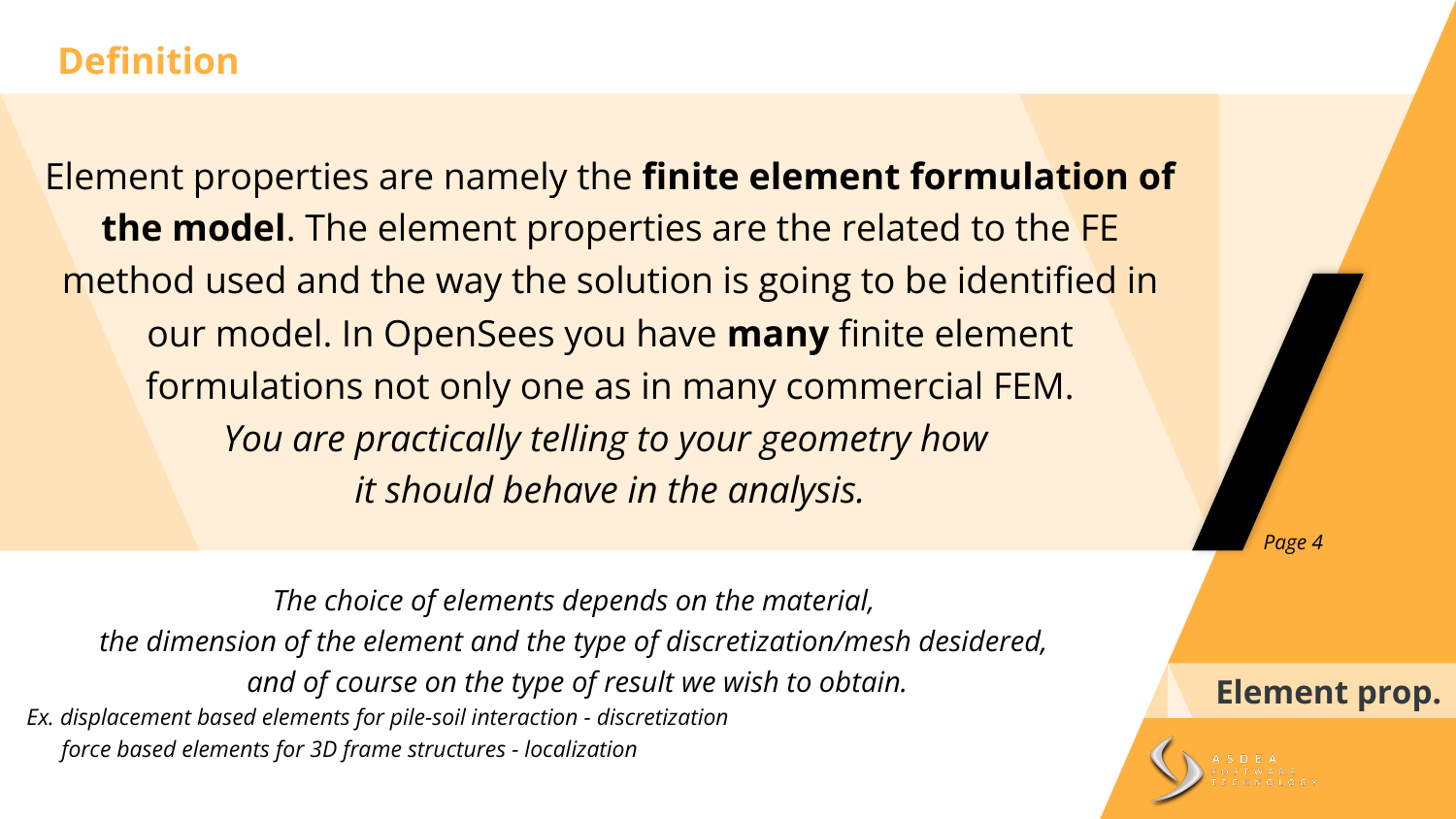

Definition
Element properties are namely the finite element formulation of the model. The element properties are the related to the FE method used and the way the solution is going to be identified in our model. In OpenSees you have many finite element formulations not only one as in many commercial FEM.
You are practically telling to your geometry how
it should behave in the analysis.
Page 4
The choice of elements depends on the material,
the dimension of the element and the type of discretization/mesh desidered,
and of course on the type of result we wish to obtain.
Ex. displacement based elements for pile-soil interaction - discretization
      force based elements for 3D frame structures - localization

Element prop.